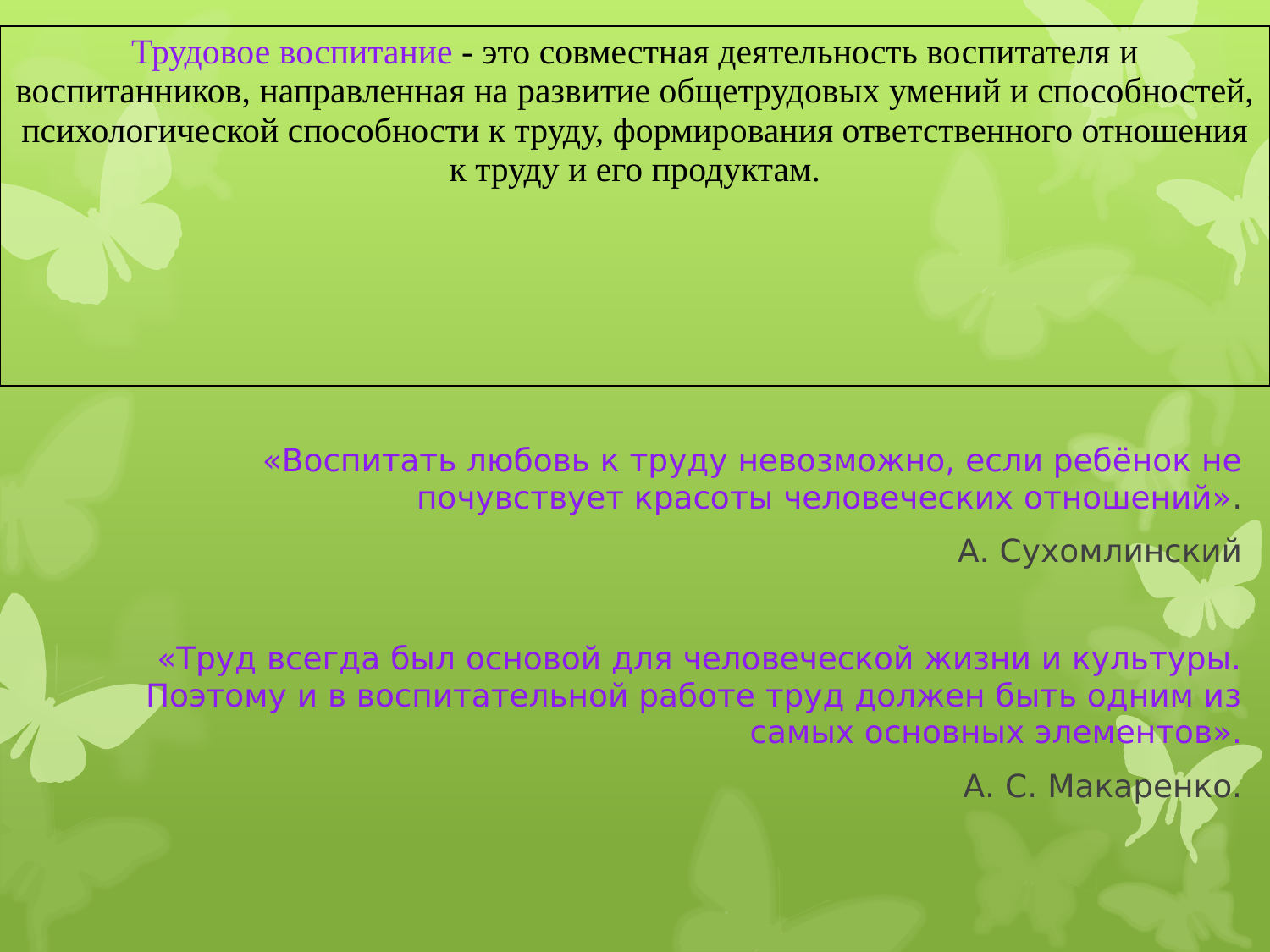

| Трудовое воспитание - это совместная деятельность воспитателя и воспитанников, направленная на развитие общетрудовых умений и способностей, психологической способности к труду, формирования ответственного отношения к труду и его продуктам. |
| --- |
«Воспитать любовь к труду невозможно, если ребёнок не почувствует красоты человеческих отношений».
А. Сухомлинский

«Труд всегда был основой для человеческой жизни и культуры. Поэтому и в воспитательной работе труд должен быть одним из самых основных элементов».
А. С. Макаренко.